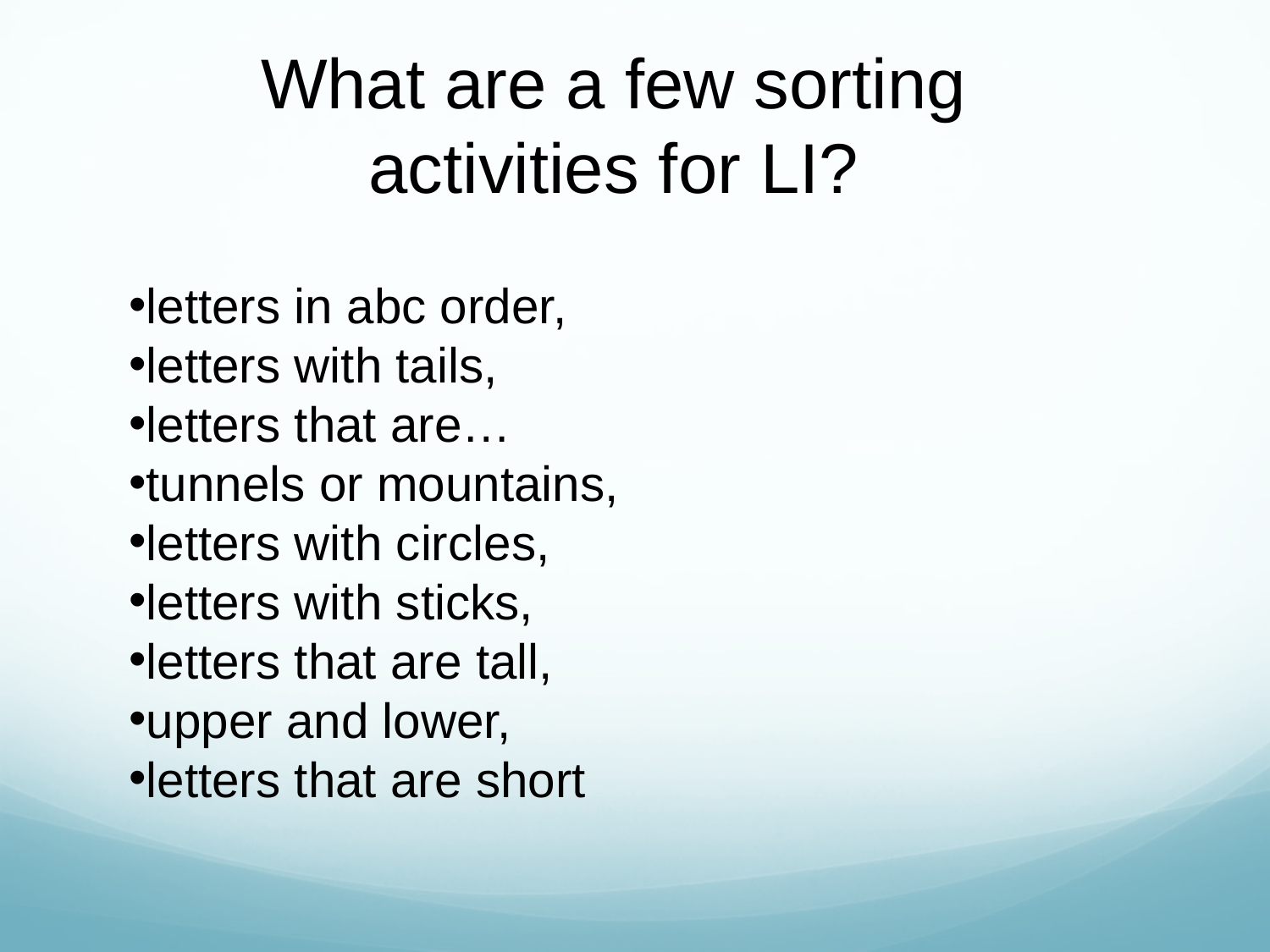

What are a few sorting activities for LI?
letters in abc order,
letters with tails,
letters that are…
tunnels or mountains,
letters with circles,
letters with sticks,
letters that are tall,
upper and lower,
letters that are short